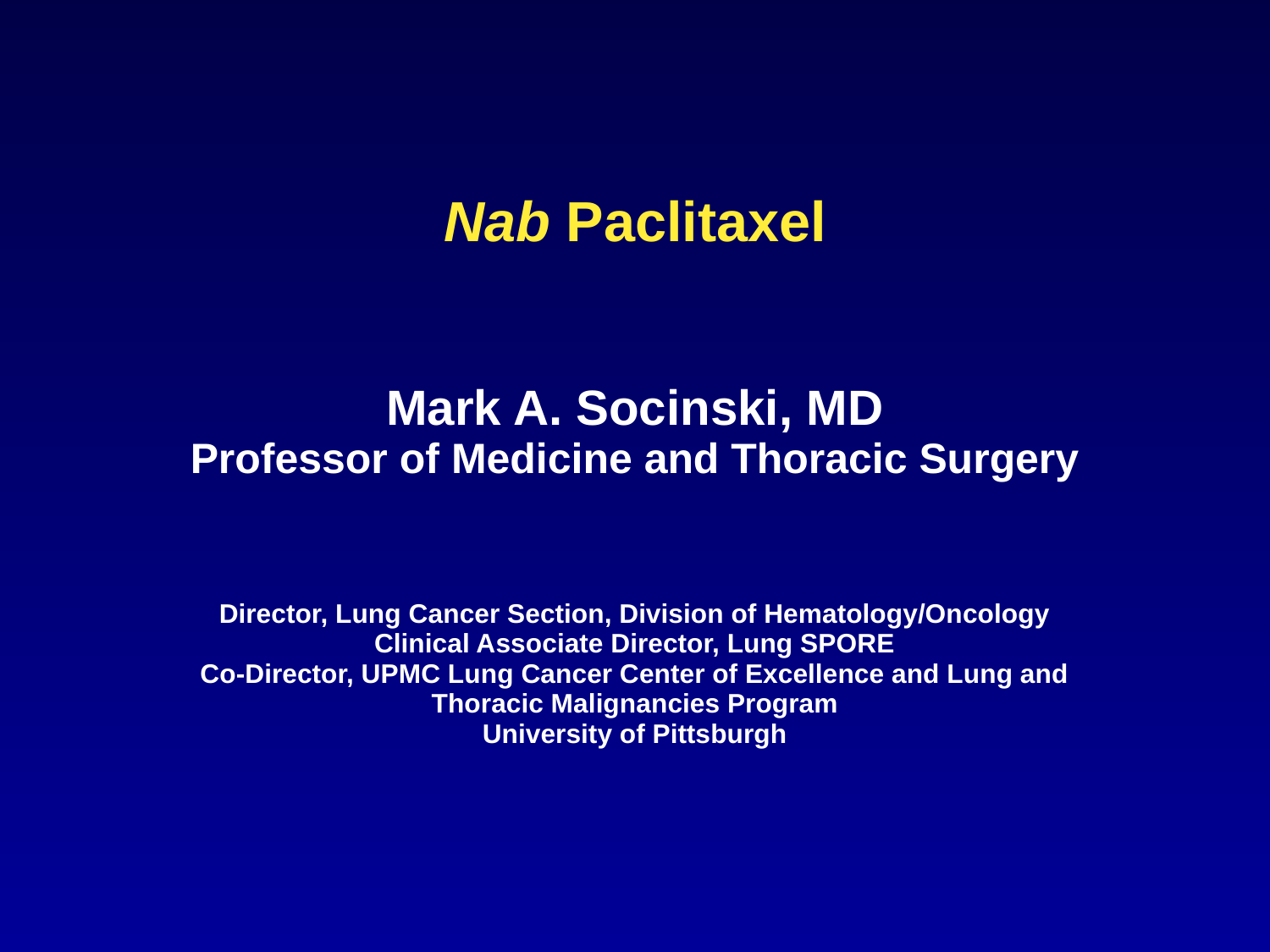

# Nab Paclitaxel Mark A. Socinski, MD Professor of Medicine and Thoracic Surgery
Director, Lung Cancer Section, Division of Hematology/Oncology
Clinical Associate Director, Lung SPORE
Co-Director, UPMC Lung Cancer Center of Excellence and Lung and Thoracic Malignancies Program
University of Pittsburgh